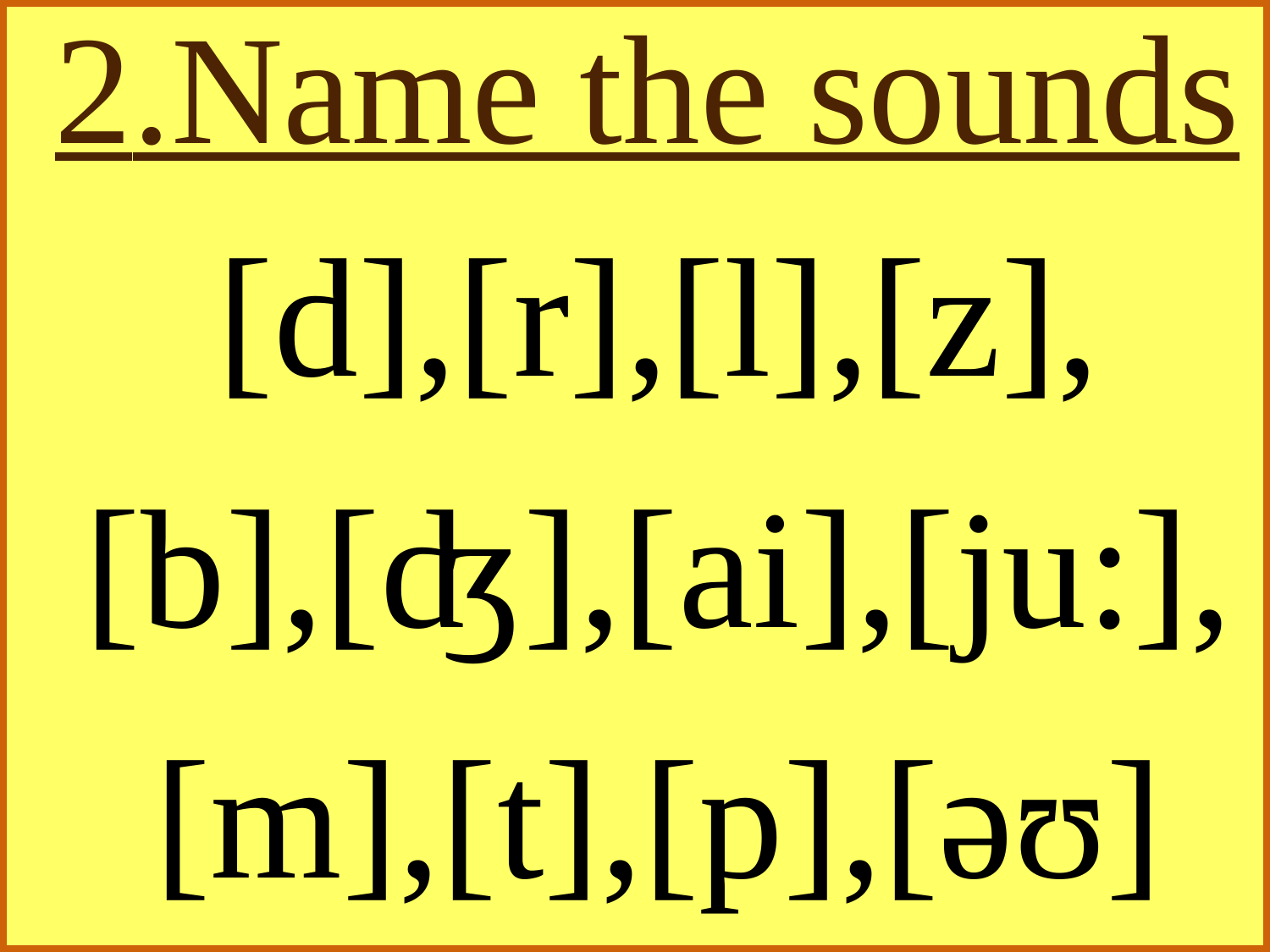

# 2.Name the sounds
[d],[r],[l],[z],
[b],[ʤ],[ai],[ju:],
[m],[t],[p],[əʊ]